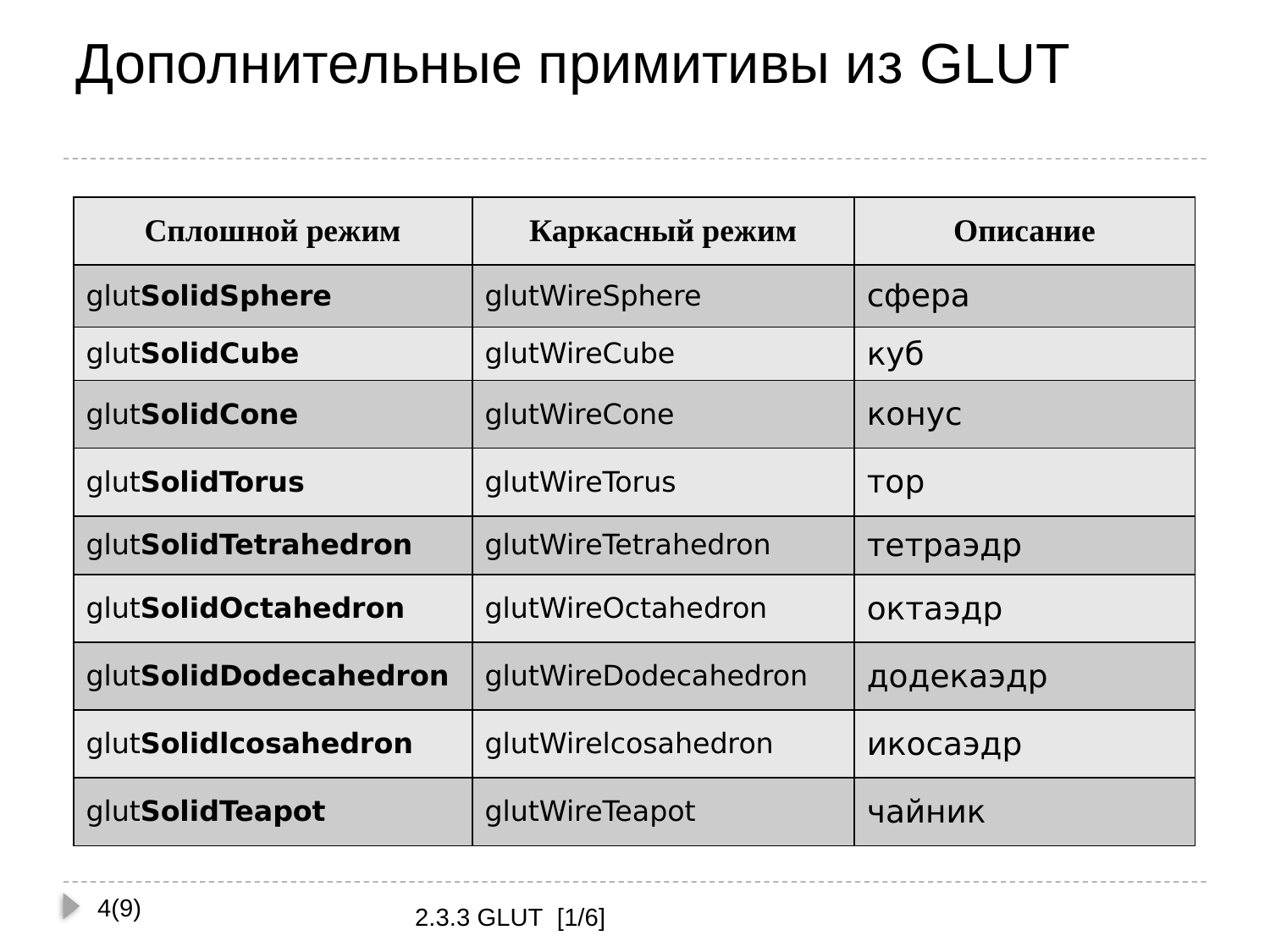

# Дополнительные примитивы из GLUT
| Сплошной режим | Каркасный режим | Описание |
| --- | --- | --- |
| glutSolidSphere | glutWireSphere | сфера |
| glutSolidCube | glutWireCube | куб |
| glutSolidCone | glutWireCone | конус |
| glutSolidTorus | glutWireTorus | тор |
| glutSolidTetrahedron | glutWireTetrahedron | тетраэдр |
| glutSolidOctahedron | glutWireOctahedron | октаэдр |
| glutSolidDodecahedron | glutWireDodecahedron | додекаэдр |
| glutSolidlcosahedron | glutWirelcosahedron | икосаэдр |
| glutSolidTeapot | glutWireTeapot | чайник |
4(9)
2.3.3 GLUT  [1/6]